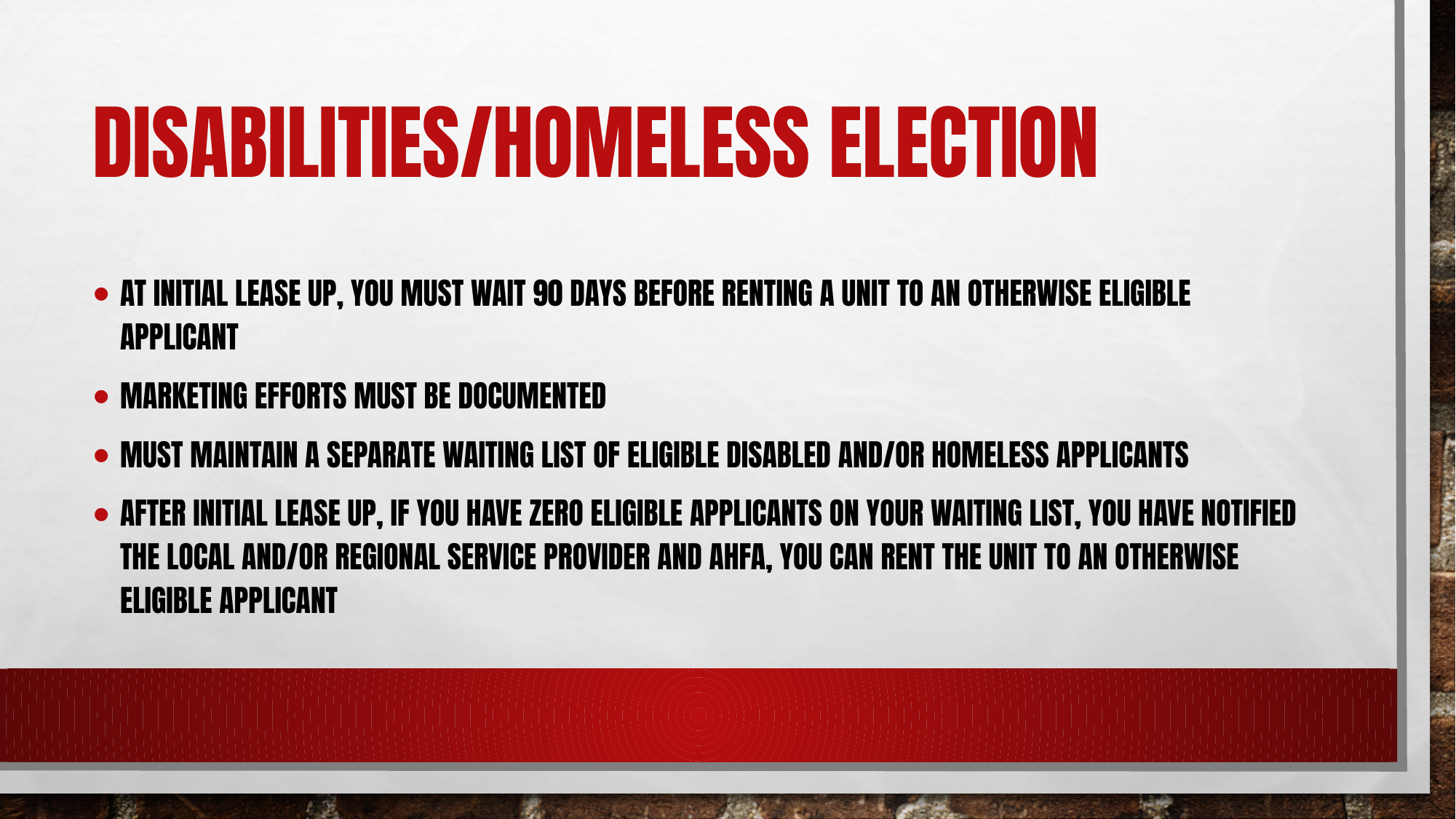

# Disabilities/Homeless election
At initial lease up, you Must wait 90 days before renting a unit to an otherwise eligible applicant
Marketing efforts must be documented
Must maintain a separate waiting list of eligible disabled and/or homeless applicants
After initial lease up, if you have zero eligible applicants on your waiting list, you have notified the local and/or regional service provider and ahfa, you can rent the unit to an otherwise eligible applicant